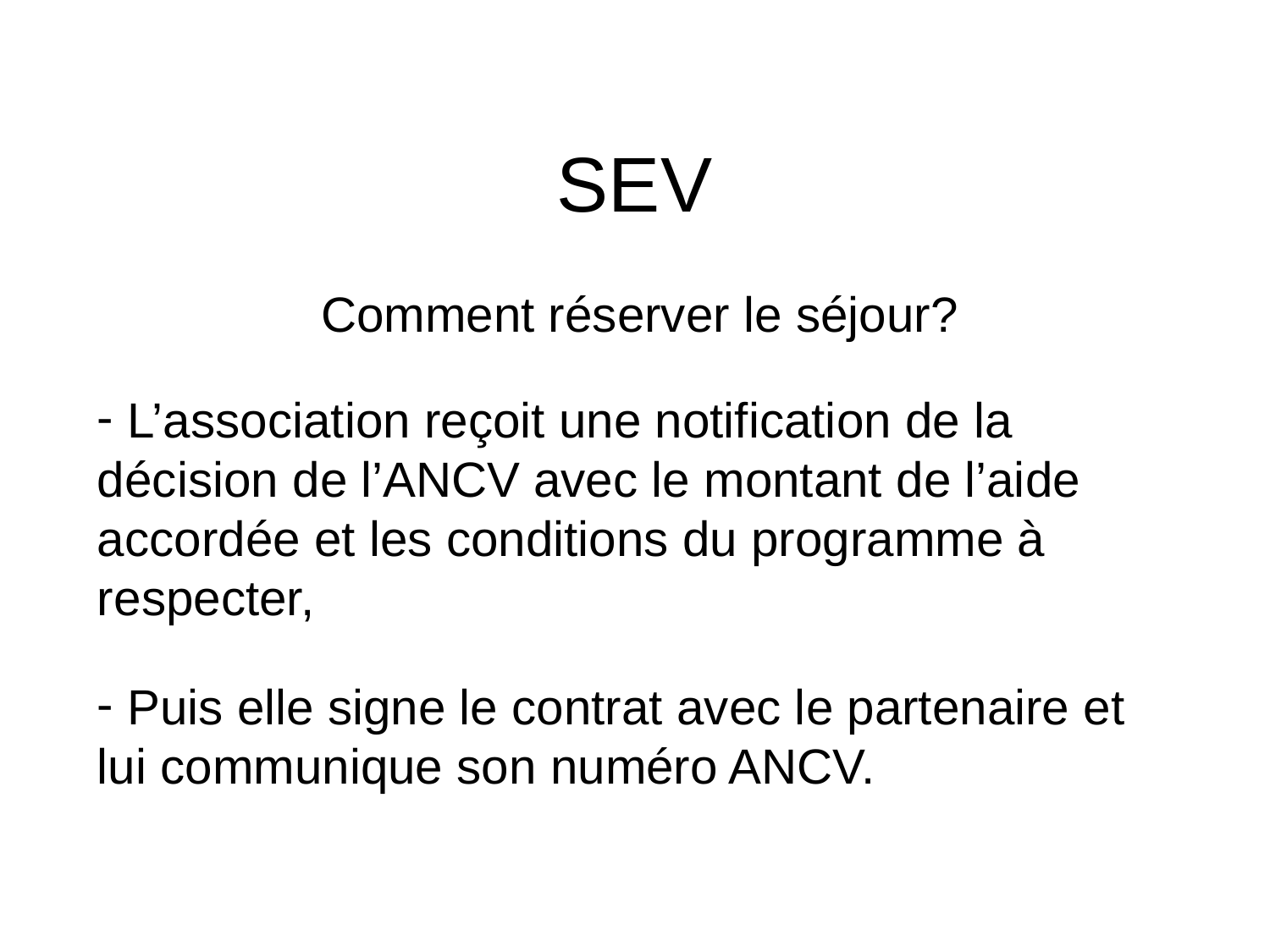

# SEV
Comment réserver le séjour?

 L’association reçoit une notification de la décision de l’ANCV avec le montant de l’aide accordée et les conditions du programme à respecter,

 Puis elle signe le contrat avec le partenaire et lui communique son numéro ANCV.